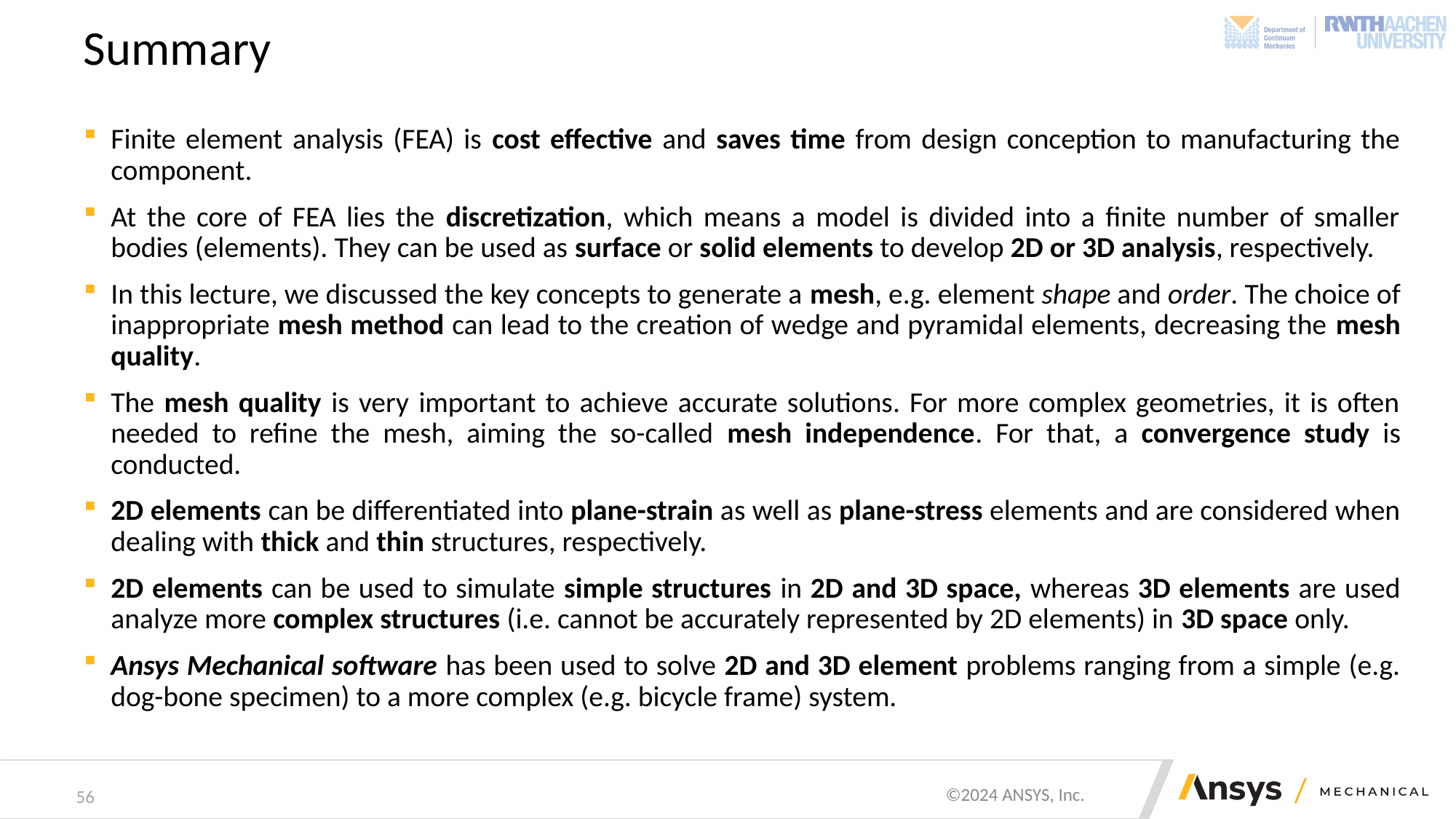

# Summary
Finite element analysis (FEA) is cost effective and saves time from design conception to manufacturing the component.
At the core of FEA lies the discretization, which means a model is divided into a finite number of smaller bodies (elements). They can be used as surface or solid elements to develop 2D or 3D analysis, respectively.
In this lecture, we discussed the key concepts to generate a mesh, e.g. element shape and order. The choice of inappropriate mesh method can lead to the creation of wedge and pyramidal elements, decreasing the mesh quality.
The mesh quality is very important to achieve accurate solutions. For more complex geometries, it is often needed to refine the mesh, aiming the so-called mesh independence. For that, a convergence study is conducted.
2D elements can be differentiated into plane-strain as well as plane-stress elements and are considered when dealing with thick and thin structures, respectively.
2D elements can be used to simulate simple structures in 2D and 3D space, whereas 3D elements are used analyze more complex structures (i.e. cannot be accurately represented by 2D elements) in 3D space only.
Ansys Mechanical software has been used to solve 2D and 3D element problems ranging from a simple (e.g. dog-bone specimen) to a more complex (e.g. bicycle frame) system.
56